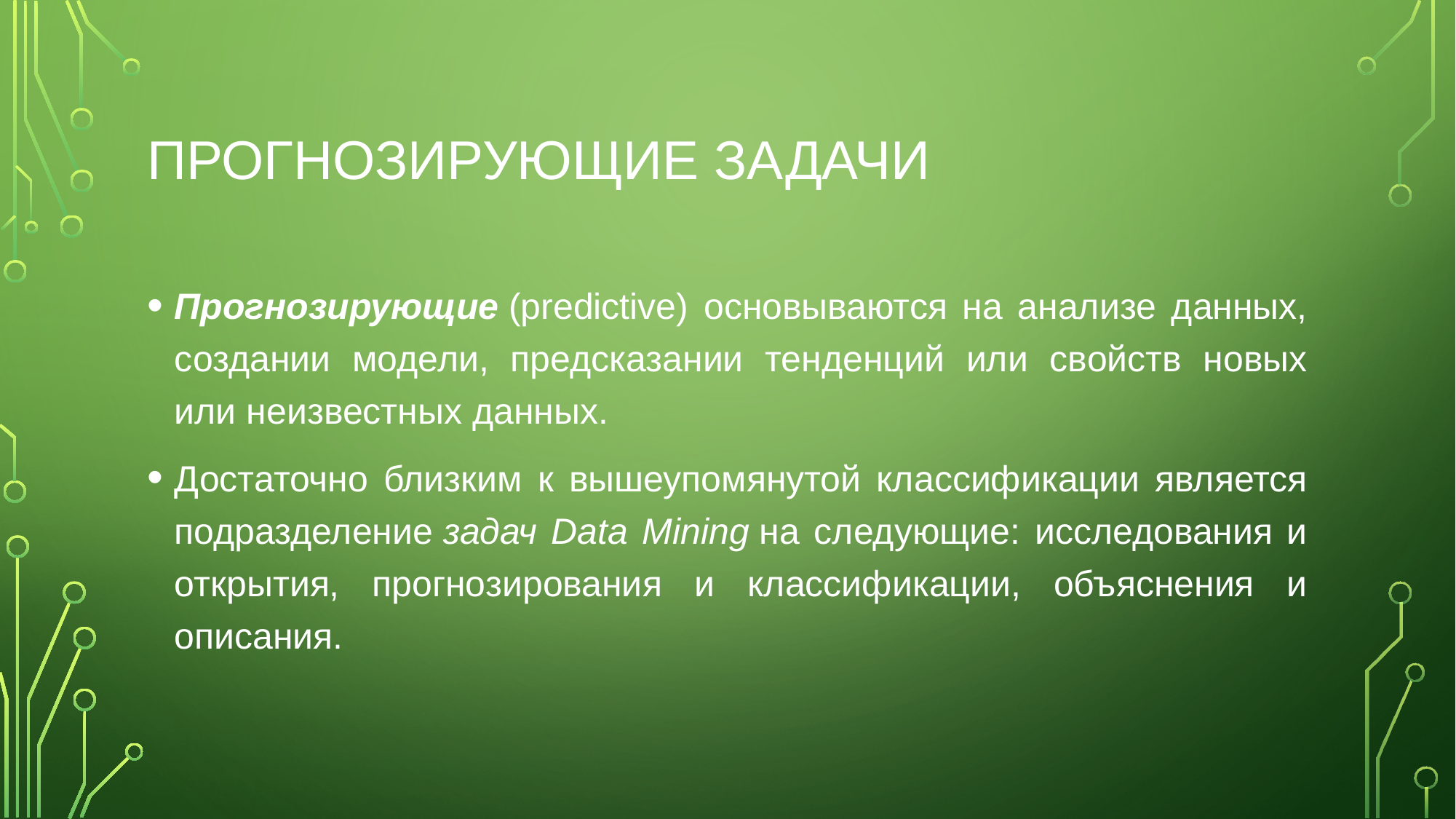

# Прогнозирующие задачи
Прогнозирующие (predictive) основываются на анализе данных, создании модели, предсказании тенденций или свойств новых или неизвестных данных.
Достаточно близким к вышеупомянутой классификации является подразделение задач Data Mining на следующие: исследования и открытия, прогнозирования и классификации, объяснения и описания.